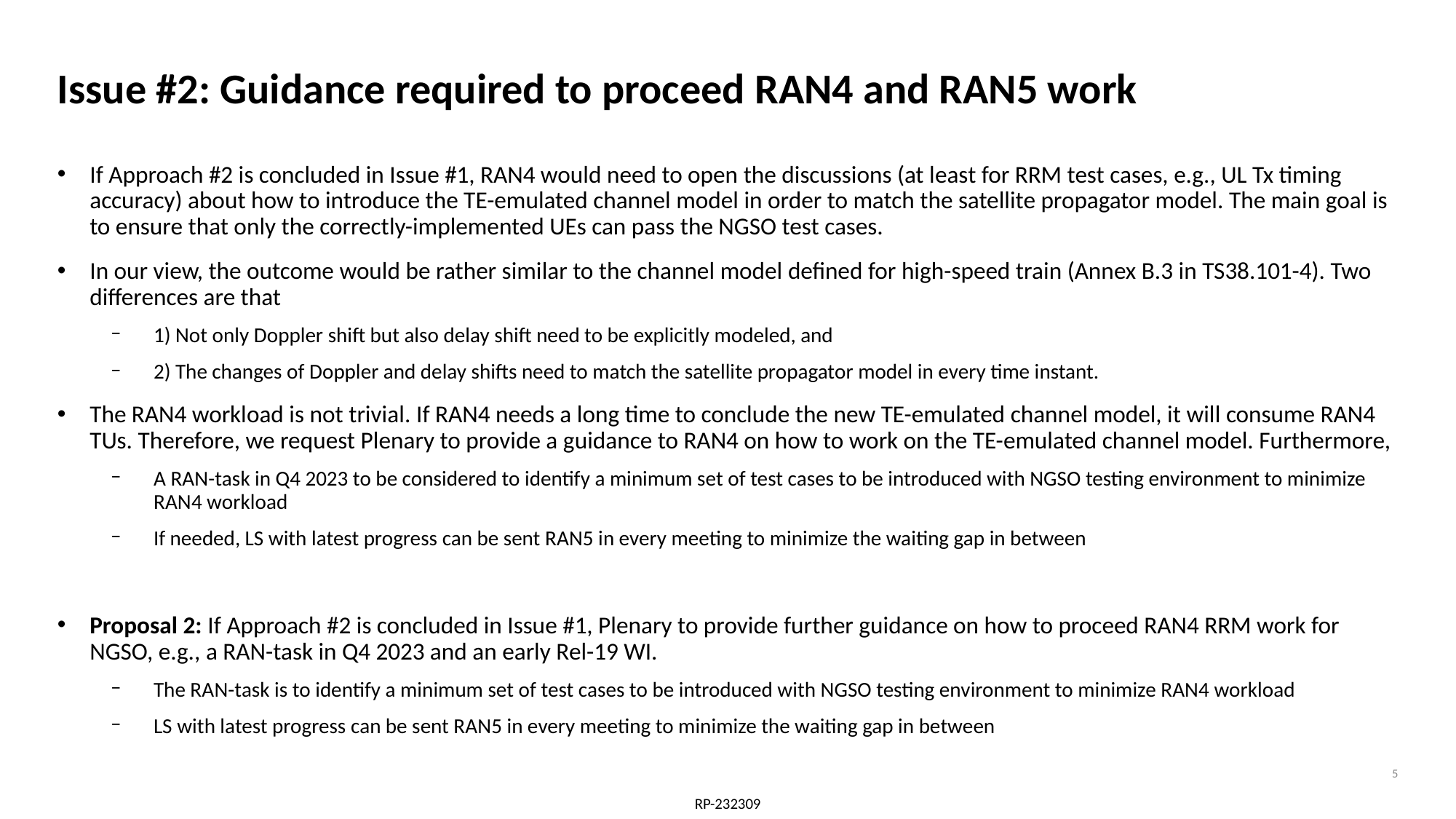

# Issue #2: Guidance required to proceed RAN4 and RAN5 work
If Approach #2 is concluded in Issue #1, RAN4 would need to open the discussions (at least for RRM test cases, e.g., UL Tx timing accuracy) about how to introduce the TE-emulated channel model in order to match the satellite propagator model. The main goal is to ensure that only the correctly-implemented UEs can pass the NGSO test cases.
In our view, the outcome would be rather similar to the channel model defined for high-speed train (Annex B.3 in TS38.101-4). Two differences are that
1) Not only Doppler shift but also delay shift need to be explicitly modeled, and
2) The changes of Doppler and delay shifts need to match the satellite propagator model in every time instant.
The RAN4 workload is not trivial. If RAN4 needs a long time to conclude the new TE-emulated channel model, it will consume RAN4 TUs. Therefore, we request Plenary to provide a guidance to RAN4 on how to work on the TE-emulated channel model. Furthermore,
A RAN-task in Q4 2023 to be considered to identify a minimum set of test cases to be introduced with NGSO testing environment to minimize RAN4 workload
If needed, LS with latest progress can be sent RAN5 in every meeting to minimize the waiting gap in between

Proposal 2: If Approach #2 is concluded in Issue #1, Plenary to provide further guidance on how to proceed RAN4 RRM work for NGSO, e.g., a RAN-task in Q4 2023 and an early Rel-19 WI.
The RAN-task is to identify a minimum set of test cases to be introduced with NGSO testing environment to minimize RAN4 workload
LS with latest progress can be sent RAN5 in every meeting to minimize the waiting gap in between
5